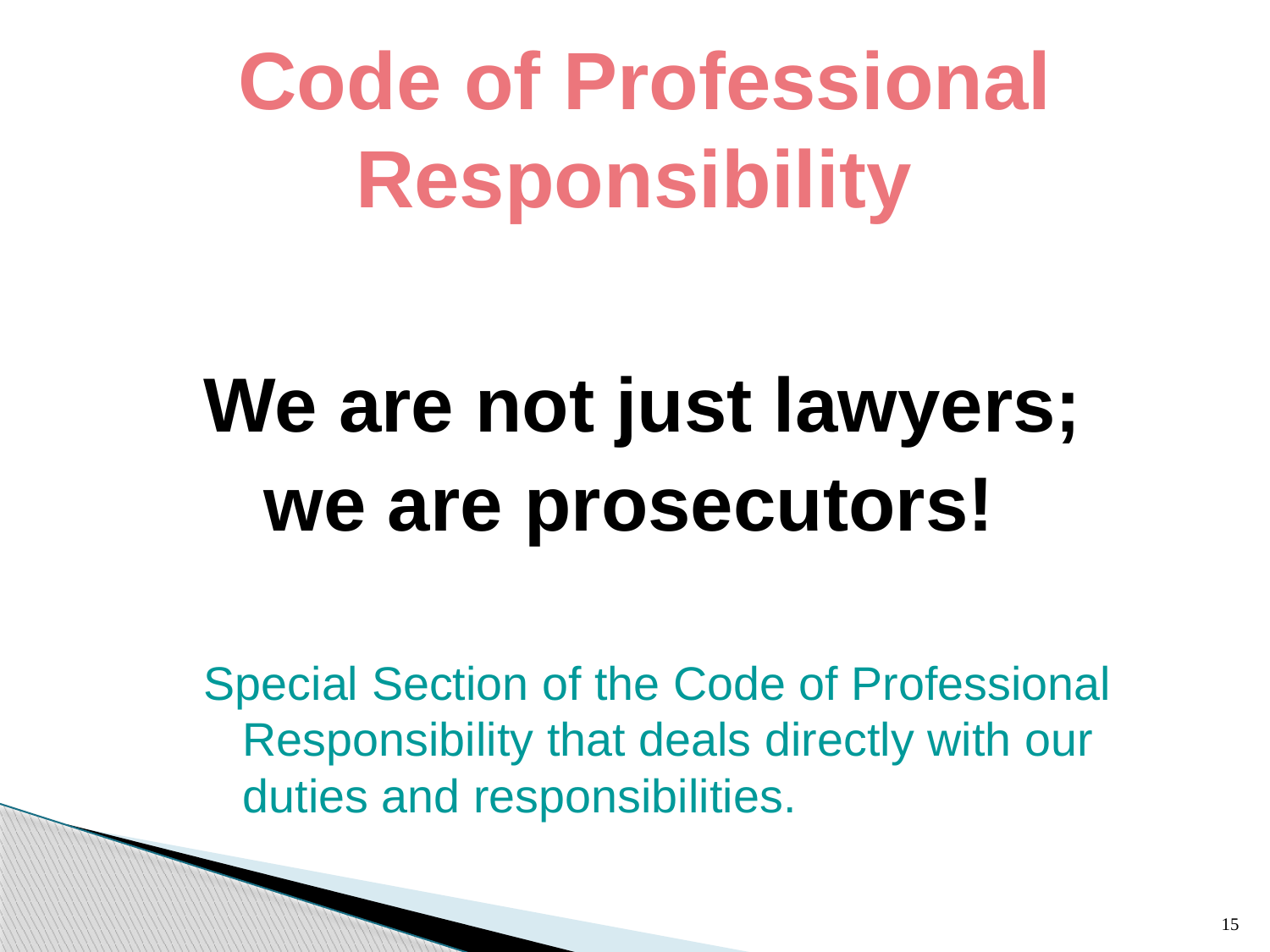

# Code of Professional Responsibility

We are not just lawyers;
			 we are prosecutors!

Special Section of the Code of Professional Responsibility that deals directly with our duties and responsibilities.

15